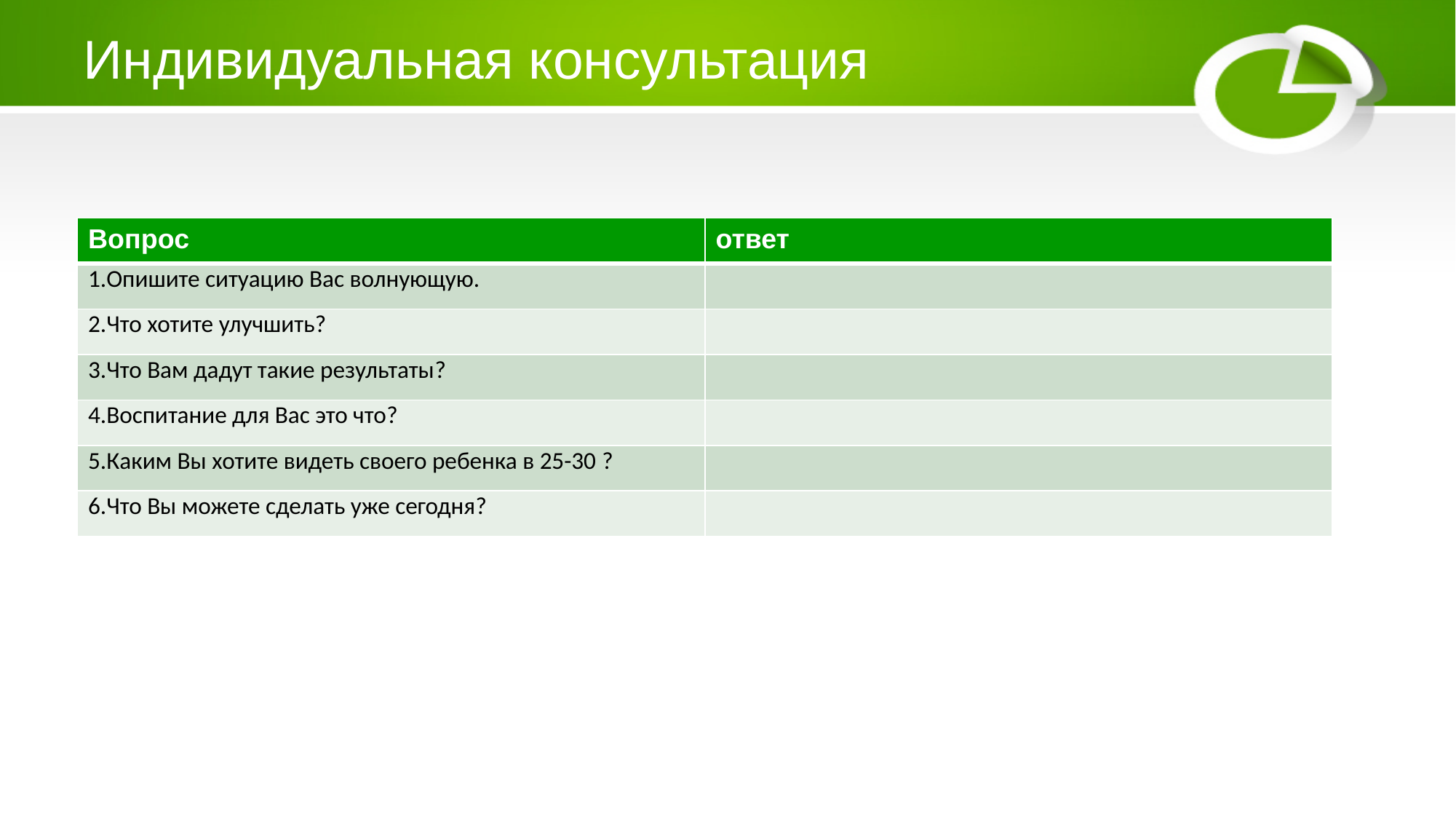

# Индивидуальная консультация
| Вопрос | ответ |
| --- | --- |
| 1.Опишите ситуацию Вас волнующую. |  |
| 2.Что хотите улучшить? |  |
| 3.Что Вам дадут такие результаты? |  |
| 4.Воспитание для Вас это что? |  |
| 5.Каким Вы хотите видеть своего ребенка в 25-30 ? |  |
| 6.Что Вы можете сделать уже сегодня? |  |